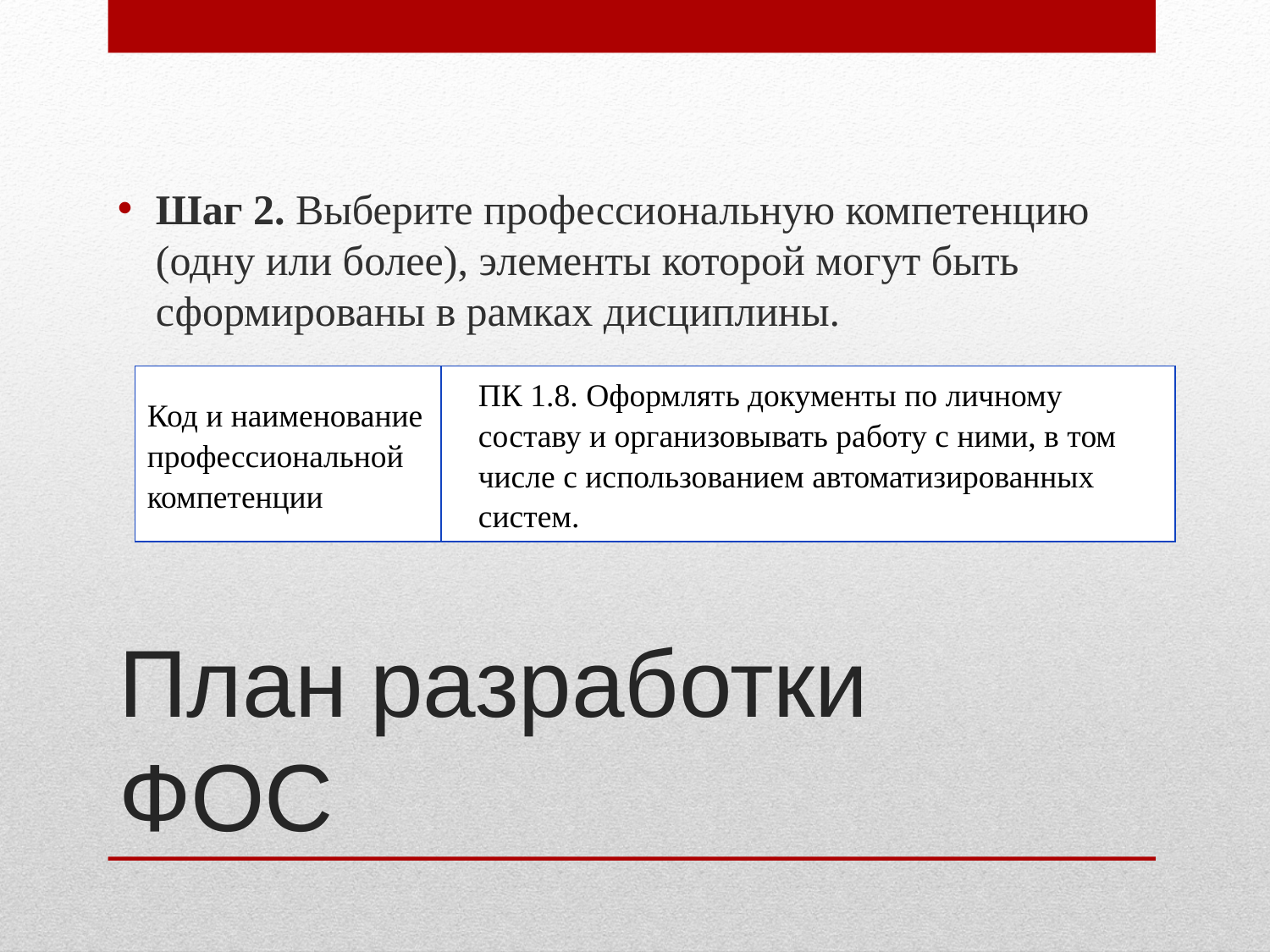

Шаг 2. Выберите профессиональную компетенцию (одну или более), элементы которой могут быть сформированы в рамках дисциплины.

| Код и наименование профессиональной компетенции | ПК 1.8. Оформлять документы по личному составу и организовывать работу с ними, в том числе с использованием автоматизированных систем. |
| --- | --- |
# План разработки ФОС